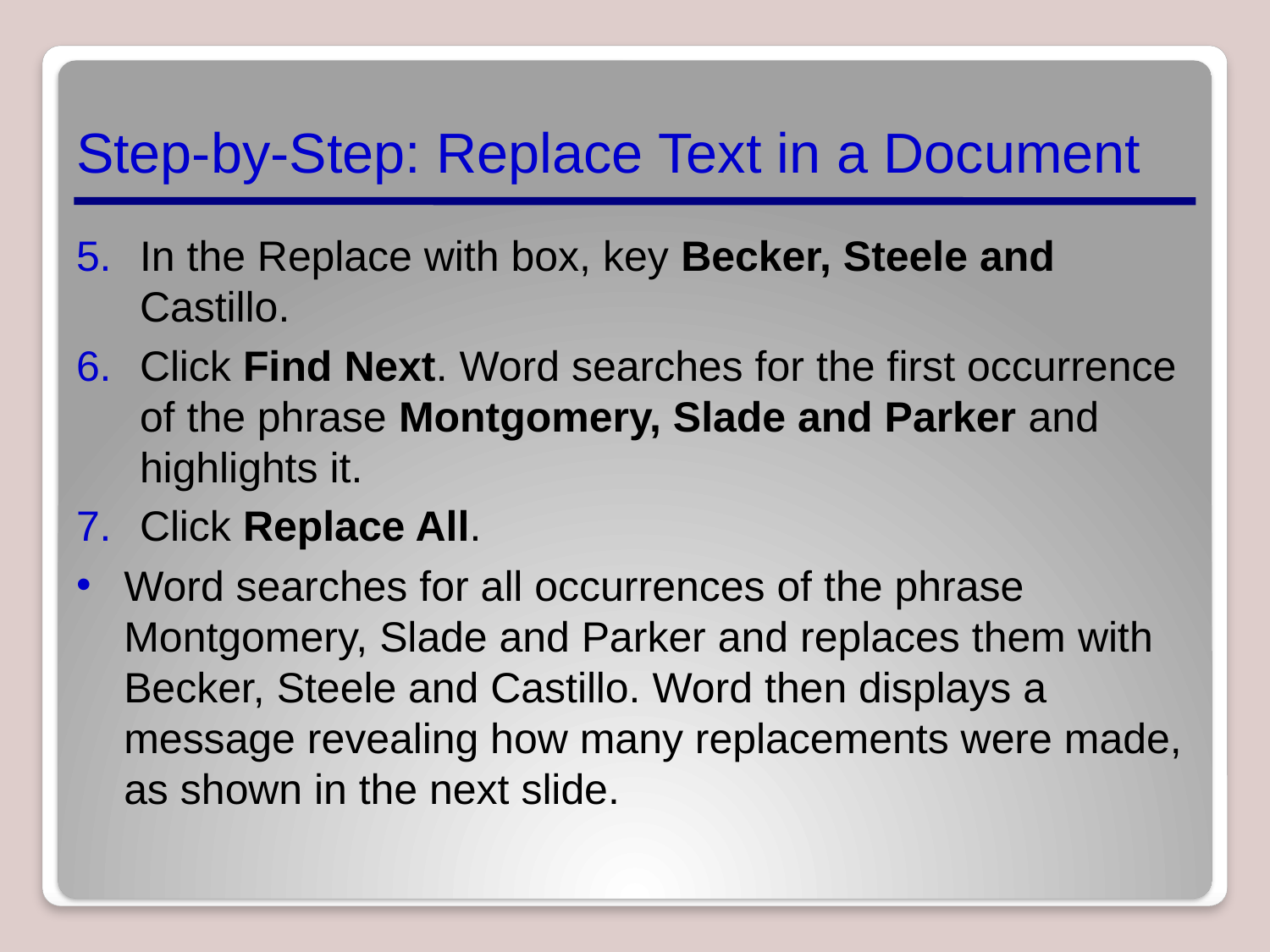

# Step-by-Step: Replace Text in a Document
In the Replace with box, key Becker, Steele and Castillo.
Click Find Next. Word searches for the first occurrence of the phrase Montgomery, Slade and Parker and highlights it.
Click Replace All.
Word searches for all occurrences of the phrase Montgomery, Slade and Parker and replaces them with Becker, Steele and Castillo. Word then displays a message revealing how many replacements were made, as shown in the next slide.